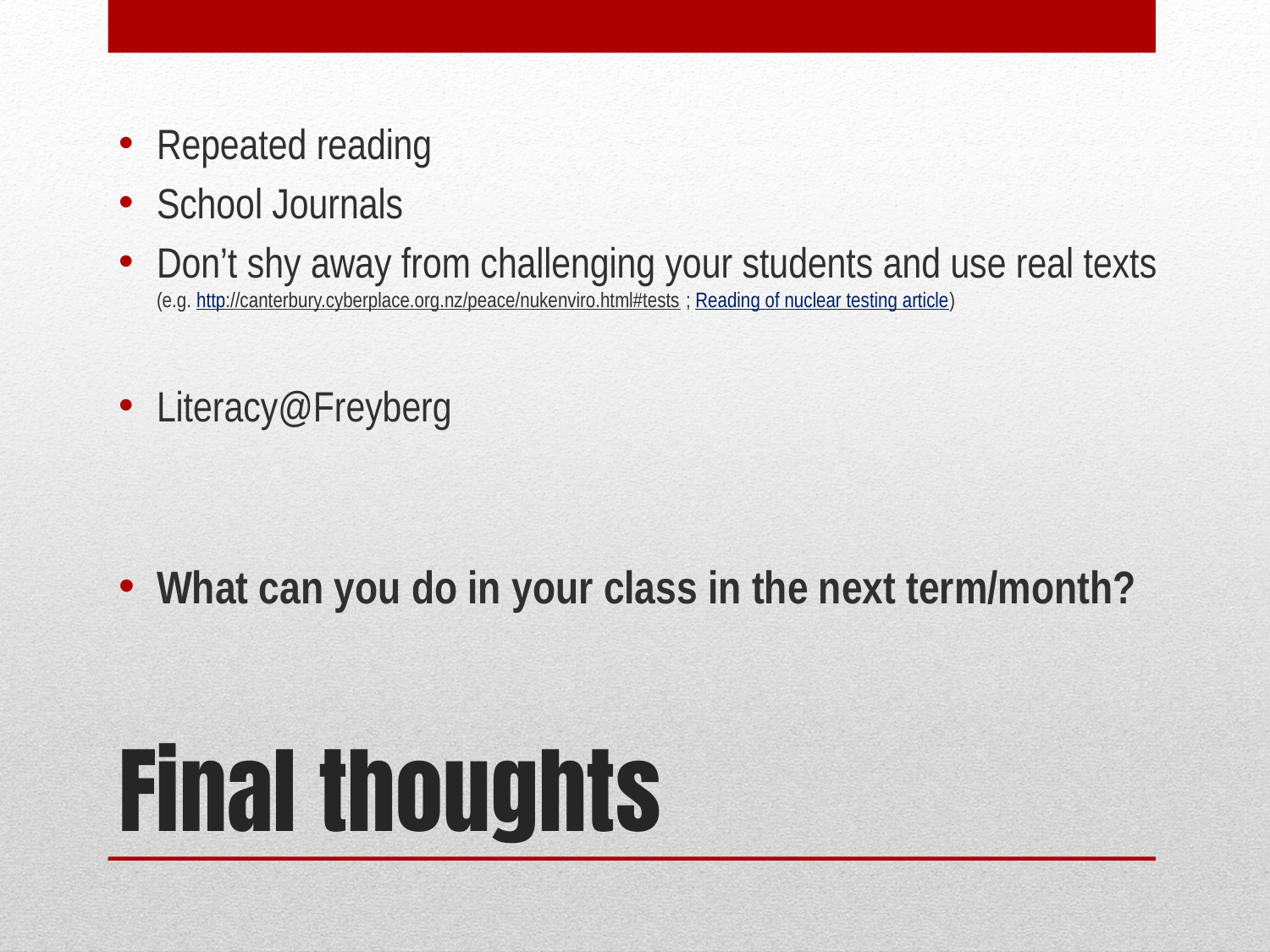

Repeated reading
School Journals
Don’t shy away from challenging your students and use real texts (e.g. http://canterbury.cyberplace.org.nz/peace/nukenviro.html#tests ; Reading of nuclear testing article)

Literacy@Freyberg

What can you do in your class in the next term/month?
# Final thoughts